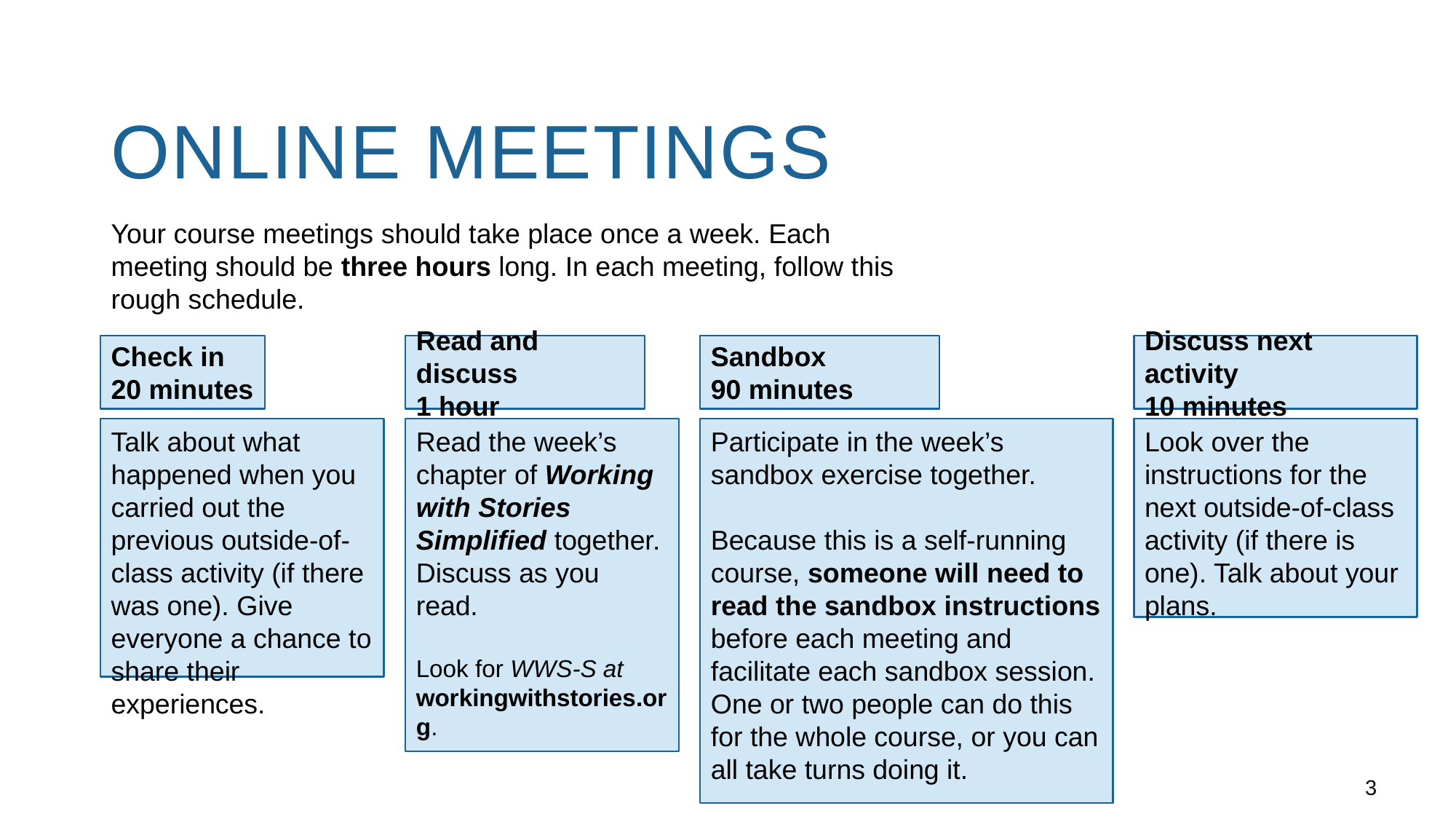

# Online meetings
Your course meetings should take place once a week. Each meeting should be three hours long. In each meeting, follow this rough schedule.
Check in
20 minutes
Read and discuss
1 hour
Sandbox
90 minutes
Discuss next activity
10 minutes
Participate in the week’s sandbox exercise together.

Because this is a self-running course, someone will need to read the sandbox instructions before each meeting and facilitate each sandbox session. One or two people can do this for the whole course, or you can all take turns doing it.
Look over the instructions for the next outside-of-class activity (if there is one). Talk about your plans.
Talk about what happened when you carried out the previous outside-of-class activity (if there was one). Give everyone a chance to share their experiences.
Read the week’s chapter of Working with Stories Simplified together. Discuss as you read.

Look for WWS-S at workingwithstories.org.
3